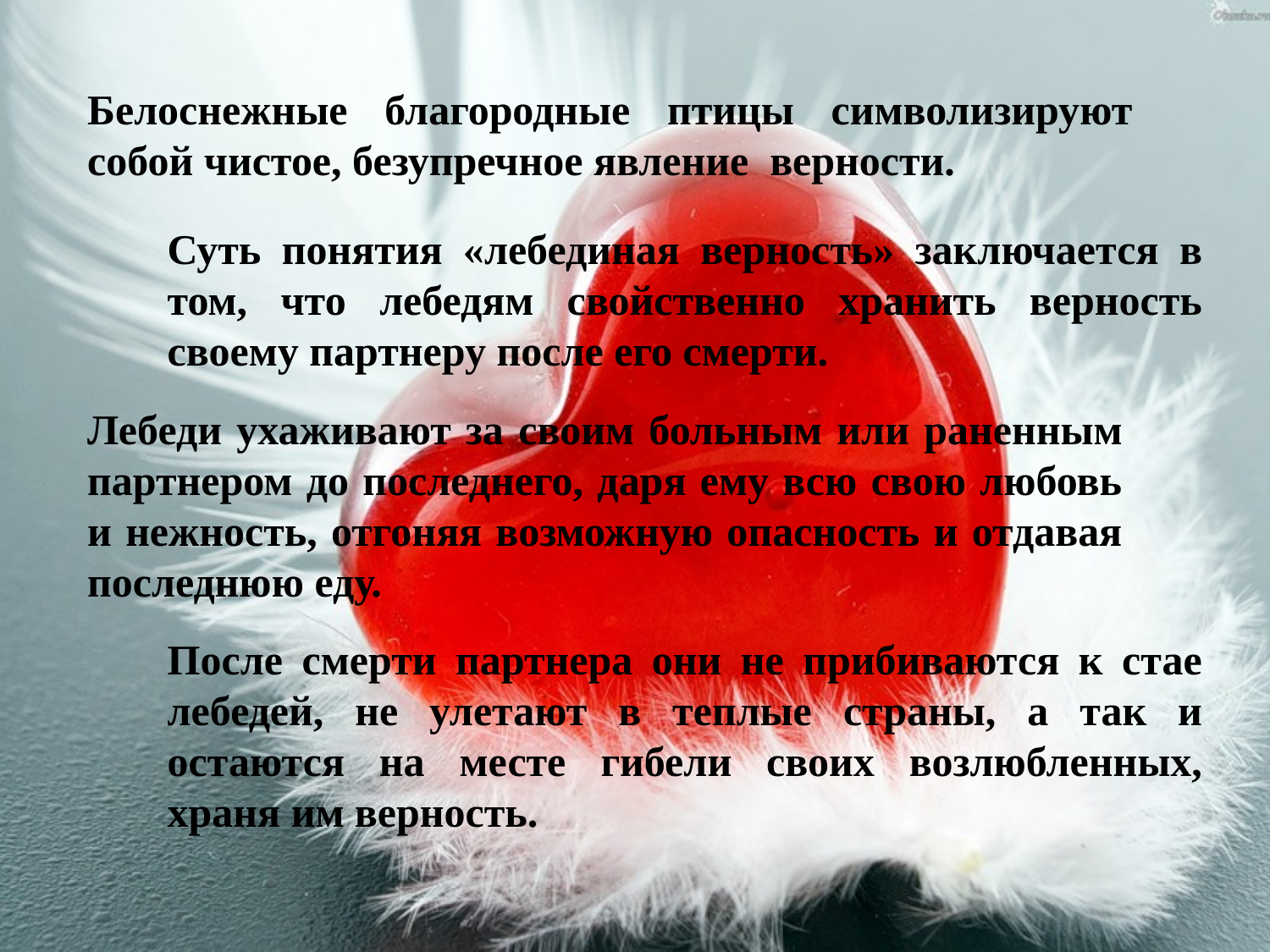

Белоснежные благородные птицы символизируют собой чистое, безупречное явление  верности.
Суть понятия «лебединая верность» заключается в том, что лебедям свойственно хранить верность своему партнеру после его смерти.
Лебеди ухаживают за своим больным или раненным партнером до последнего, даря ему всю свою любовь и нежность, отгоняя возможную опасность и отдавая последнюю еду.
После смерти партнера они не прибиваются к стае лебедей, не улетают в теплые страны, а так и остаются на месте гибели своих возлюбленных, храня им верность.